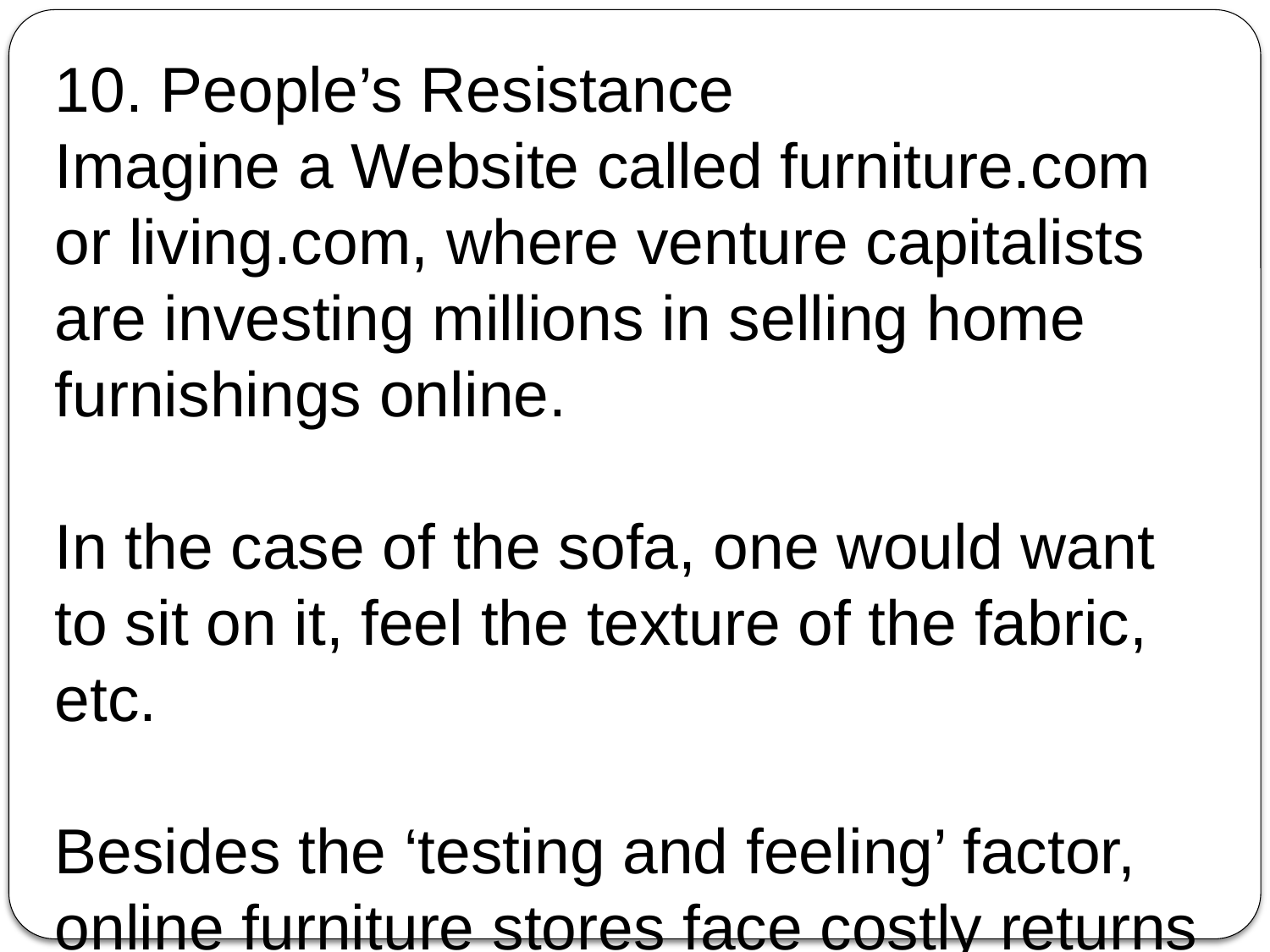

10. People’s Resistance
Imagine a Website called furniture.com or living.com, where venture capitalists are investing millions in selling home furnishings online.

In the case of the sofa, one would want to sit on it, feel the texture of the fabric, etc.

Besides the ‘testing and feeling’ factor, online furniture stores face costly returns and the kinds of deliveries that cannot be expedited.